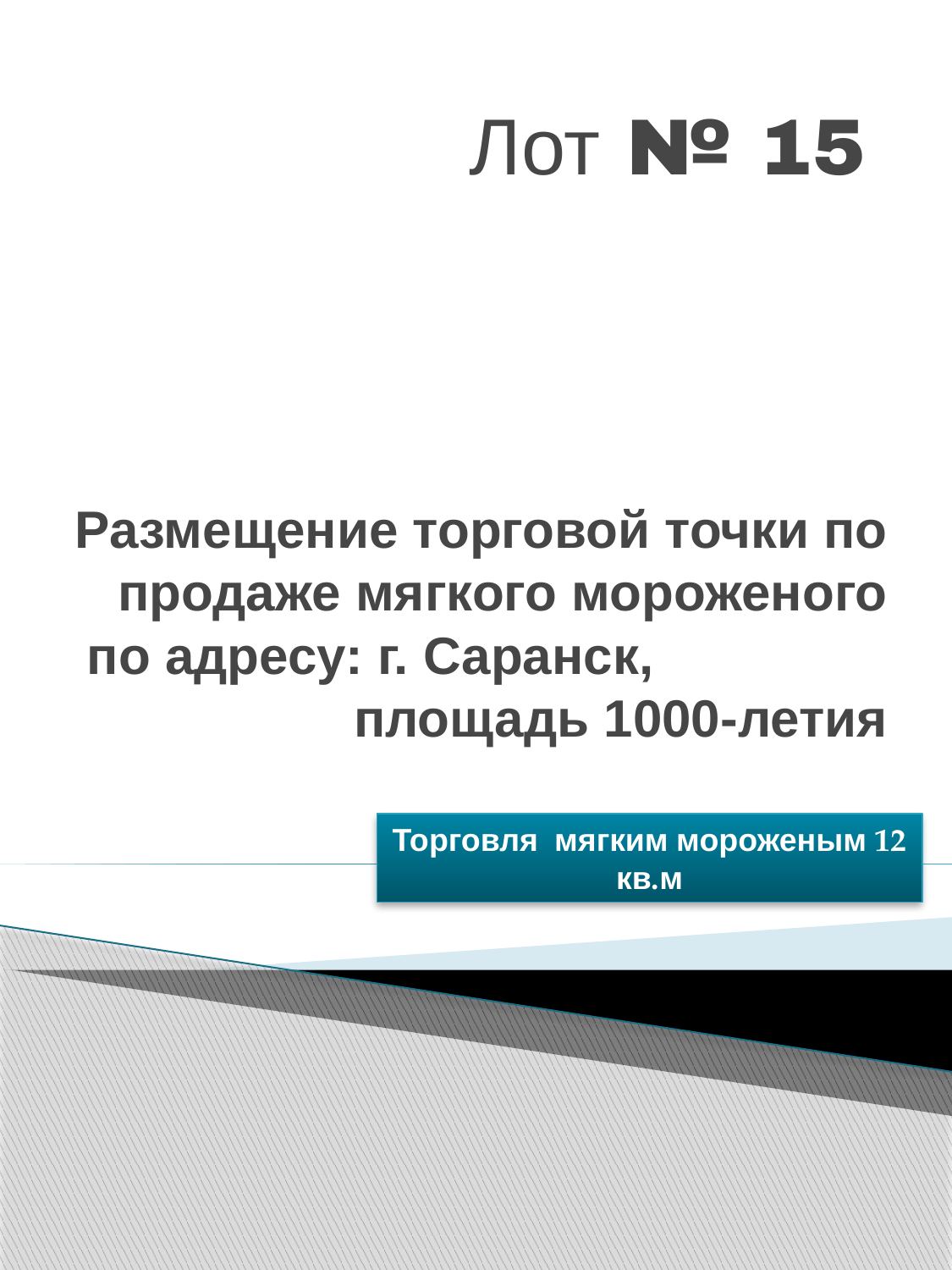

Лот № 15
# Размещение торговой точки по продаже мягкого мороженого по адресу: г. Саранск,                 площадь 1000-летия
Торговля  мягким мороженым 12 кв.м